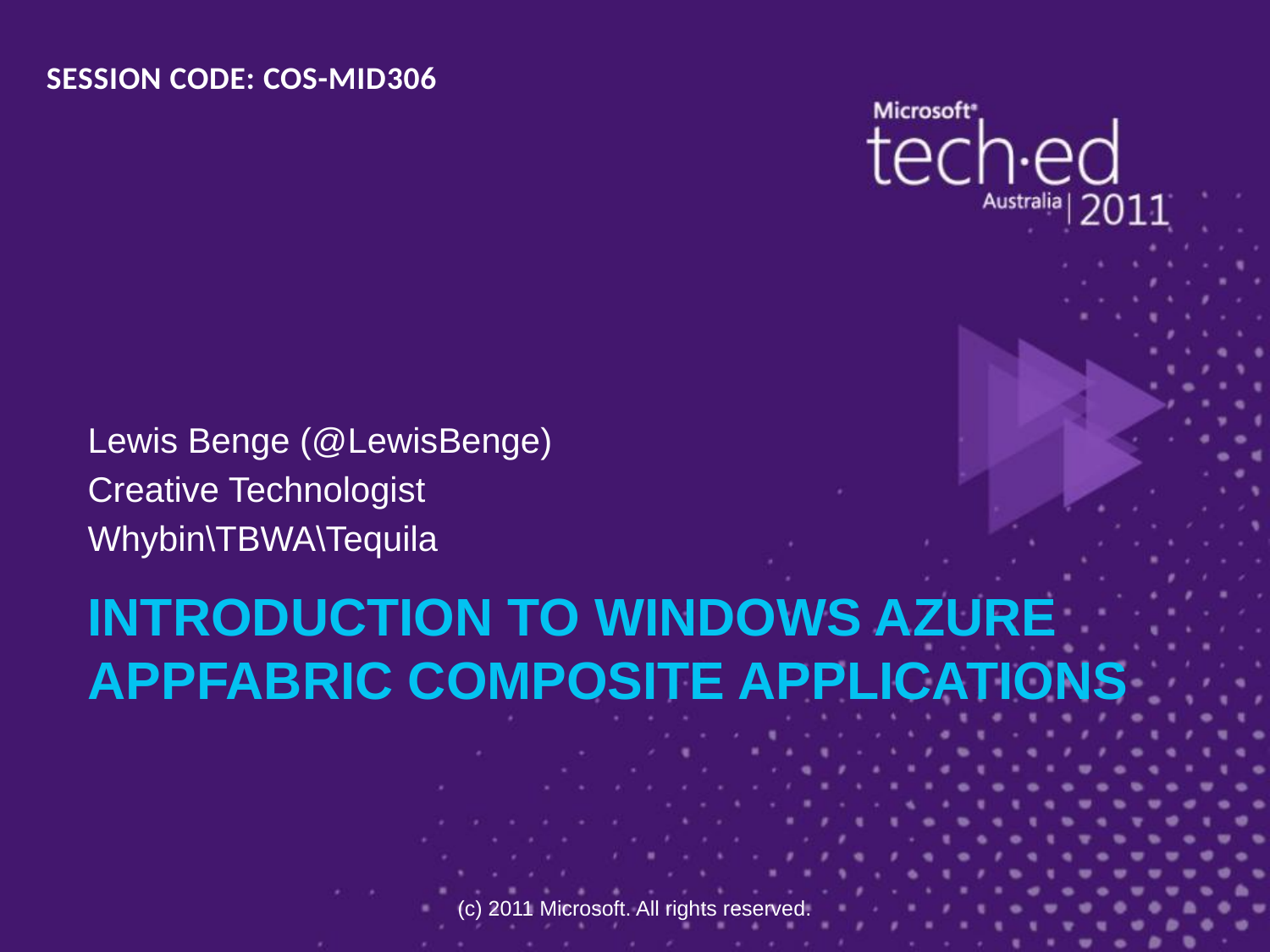

SESSION CODE: COS-MID306
Lewis Benge (@LewisBenge)
Creative Technologist
Whybin\TBWA\Tequila
# Introduction to Windows Azure AppFabric Composite Applications
(c) 2011 Microsoft. All rights reserved.